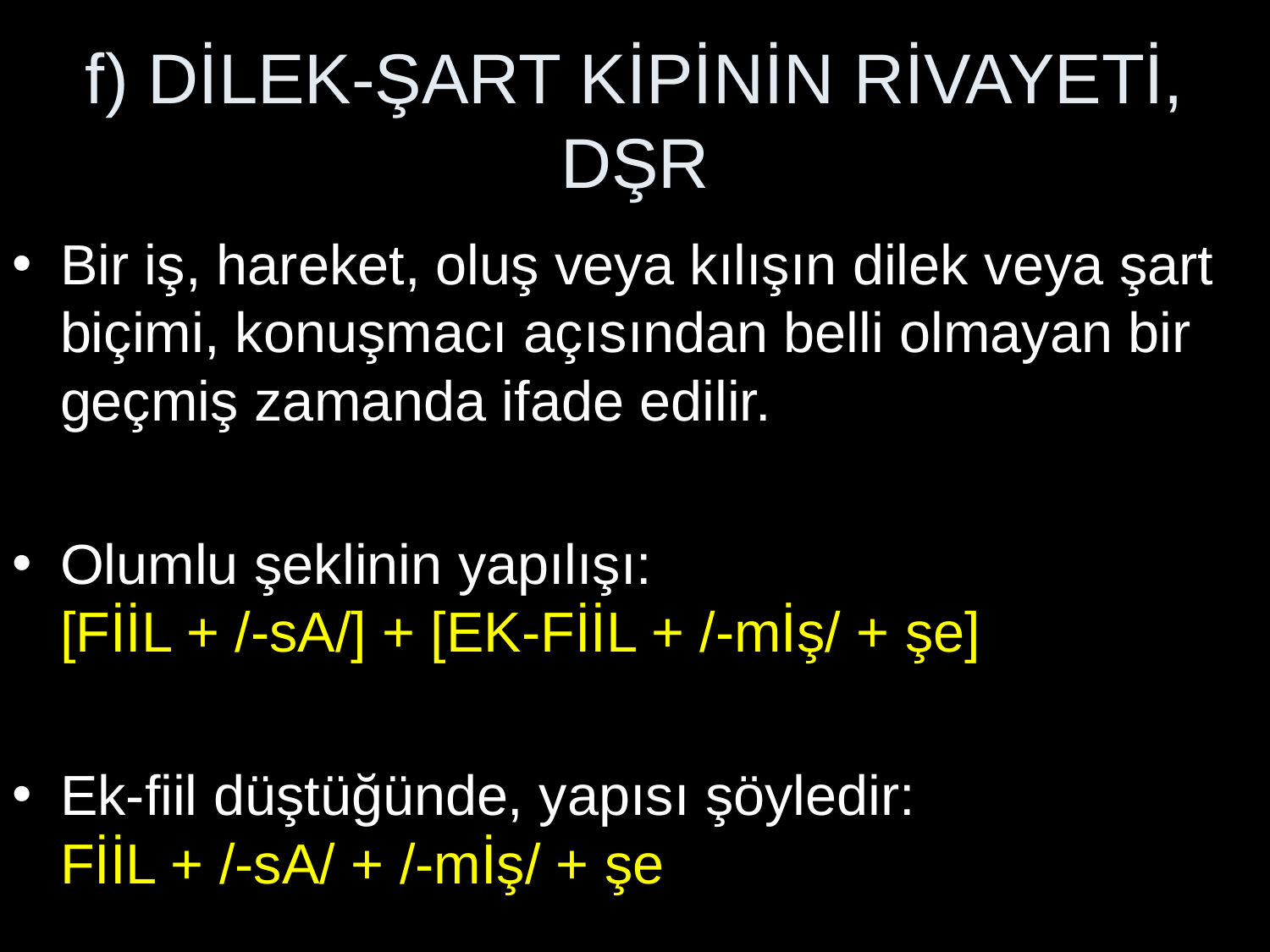

# f) DİLEK-ŞART KİPİNİN RİVAYETİ, DŞR
Bir iş, hareket, oluş veya kılışın dilek veya şart biçimi, konuşmacı açısından belli olmayan bir geçmiş zamanda ifade edilir.

Olumlu şeklinin yapılışı:
[FİİL + /-sA/] + [EK-FİİL + /-mİş/ + şe]

Ek-fiil düştüğünde, yapısı şöyledir:
FİİL + /-sA/ + /-mİş/ + şe